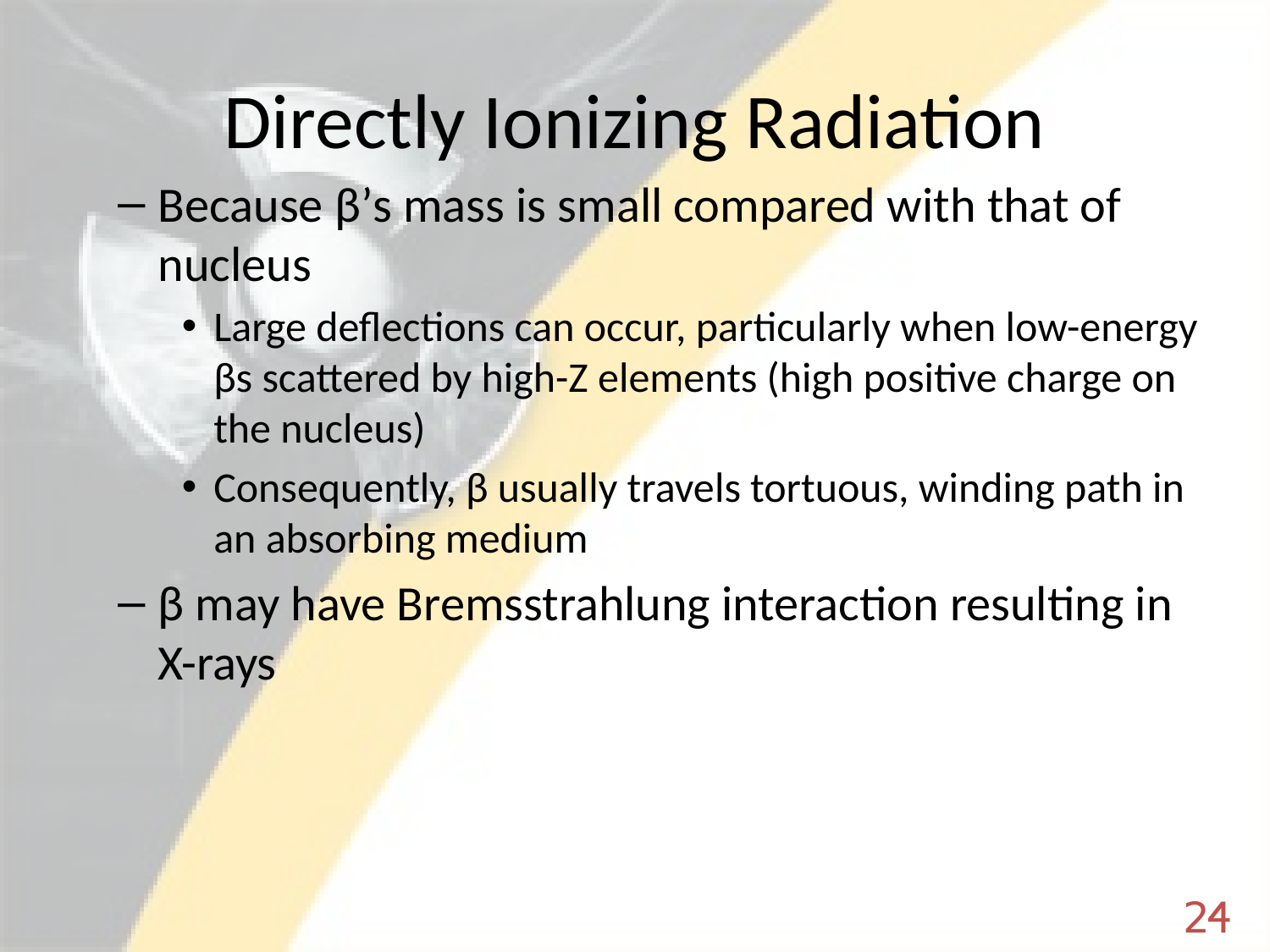

# Directly Ionizing Radiation
Because β’s mass is small compared with that of nucleus
Large deflections can occur, particularly when low-energy βs scattered by high-Z elements (high positive charge on the nucleus)
Consequently, β usually travels tortuous, winding path in an absorbing medium
β may have Bremsstrahlung interaction resulting in X-rays